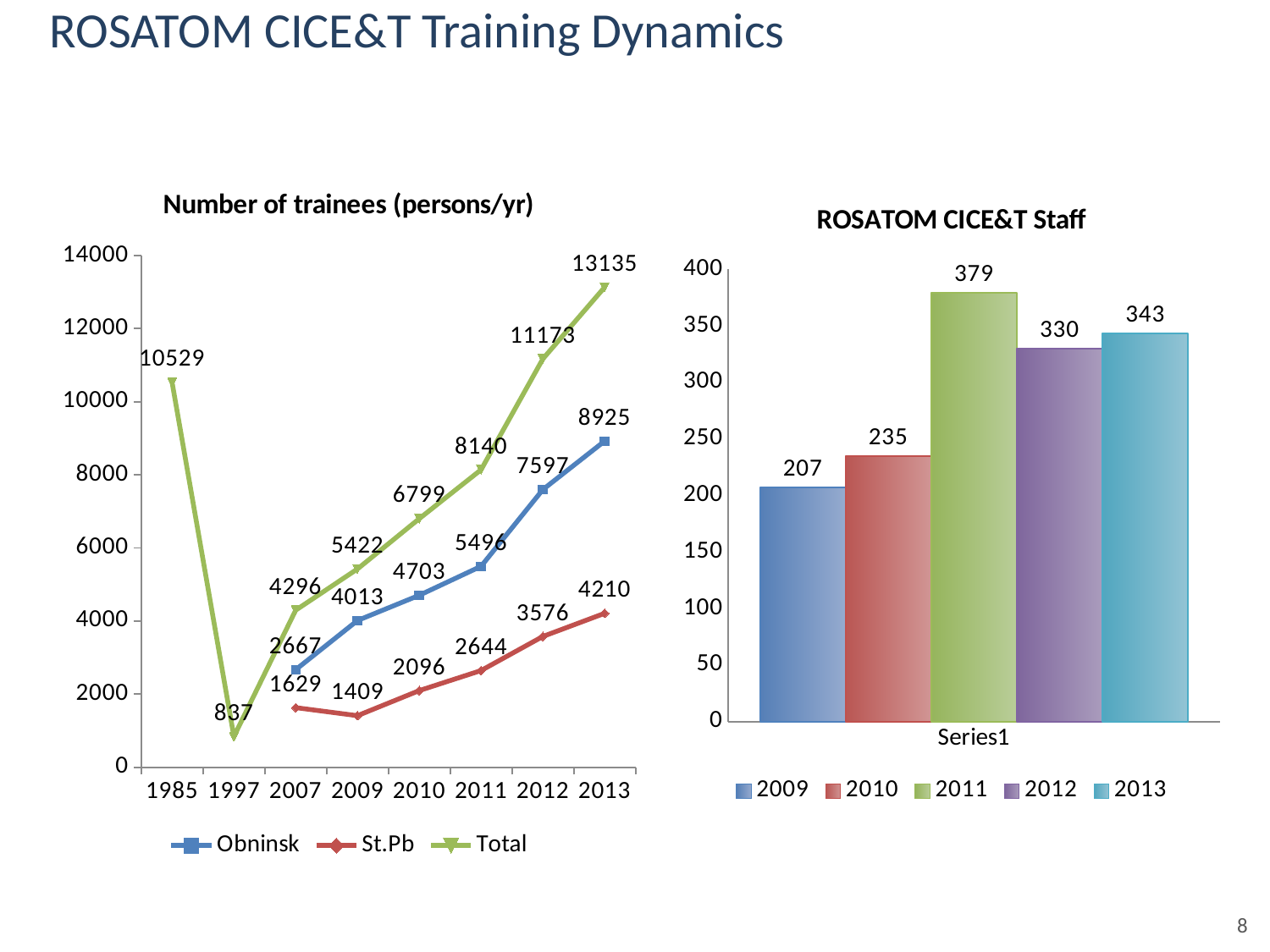

# ROSATOM CICE&T Training Dynamics

### Chart: Number of trainees (persons/yr)

| Category | Obninsk | St.Pb | Total |
|---|---|---|---|
| 1985 | None | None | 10529.0 |
| 1997 | None | None | 837.0 |
| 2007 | 2667.0 | 1629.0 | 4296.0 |
| 2009 | 4013.0 | 1409.0 | 5422.0 |
| 2010 | 4703.0 | 2096.0 | 6799.0 |
| 2011 | 5496.0 | 2644.0 | 8140.0 |
| 2012 | 7597.0 | 3576.0 | 11173.0 |
| 2013 | 8925.0 | 4210.0 | 13135.0 |

### Chart: ROSATOM CICE&T Staff

| Category | 2009 | 2010 | 2011 | 2012 | 2013 |
|---|---|---|---|---|---|
|  | 207.0 | 235.0 | 379.0 | 330.0 | 343.0 |
8
© ROSATOM-CICE&T